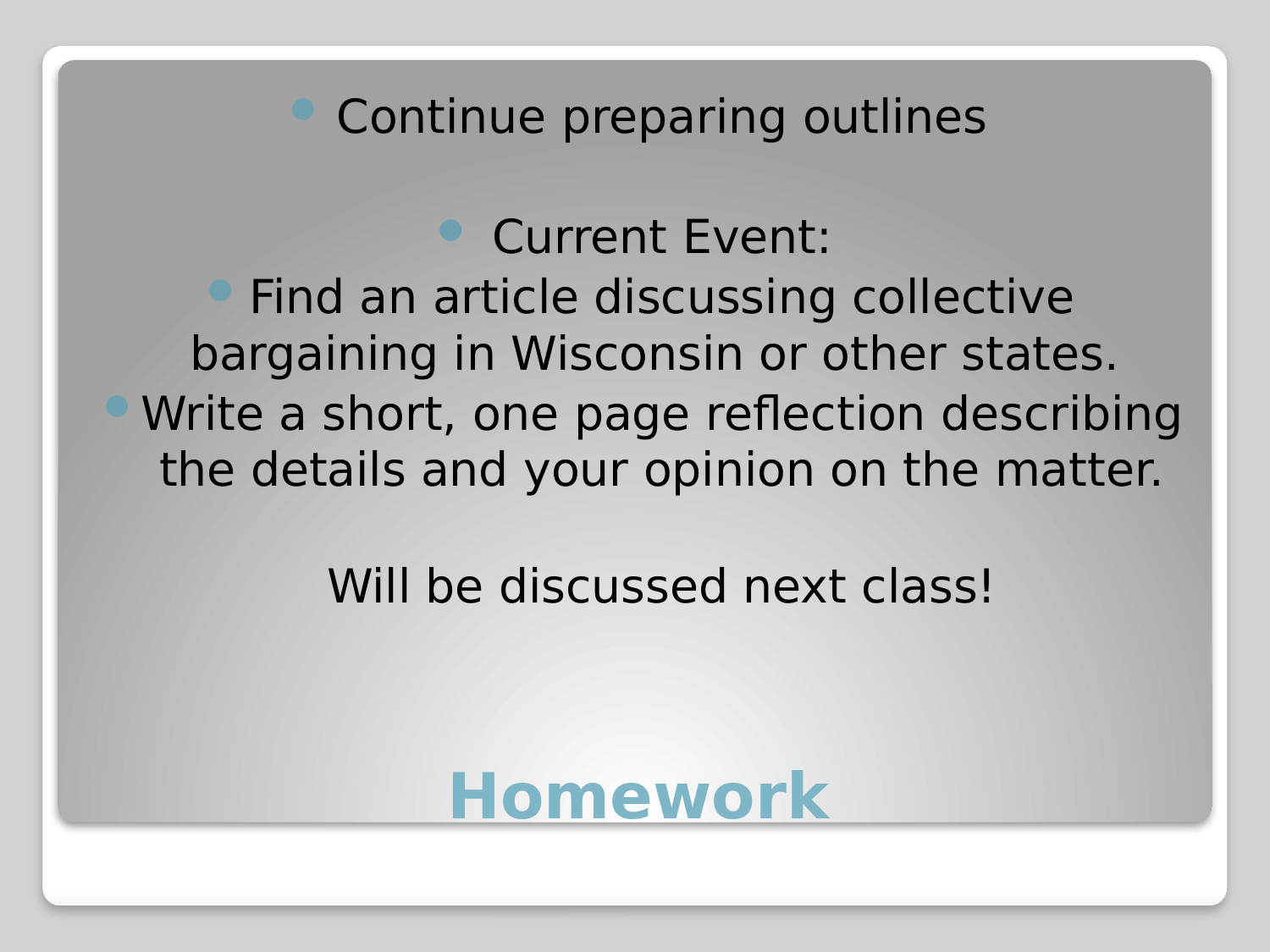

Continue preparing outlines

Current Event:
Find an article discussing collective bargaining in Wisconsin or other states.
Write a short, one page reflection describing the details and your opinion on the matter.
Will be discussed next class!
# Homework